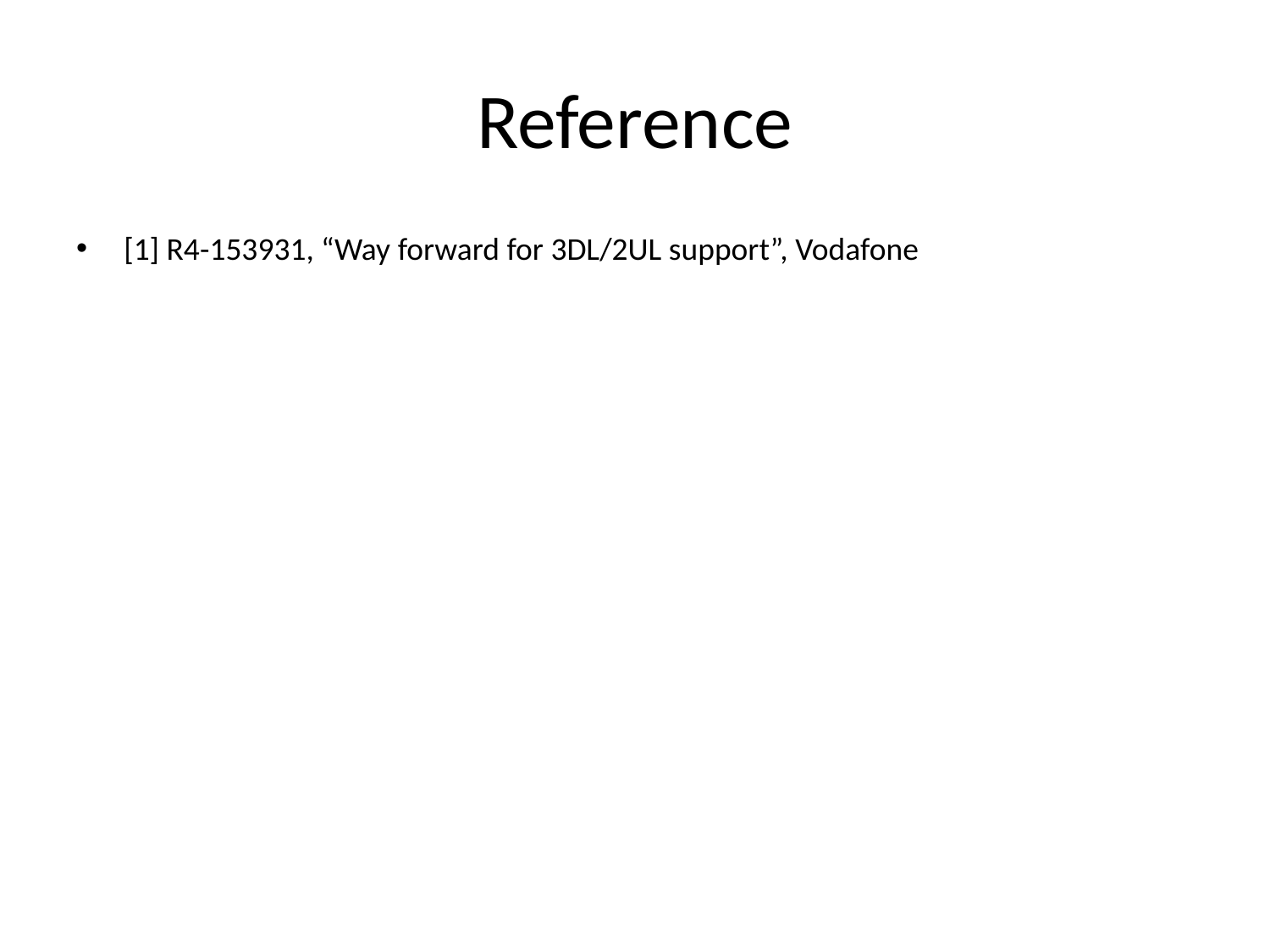

# Reference
[1] R4-153931, “Way forward for 3DL/2UL support”, Vodafone